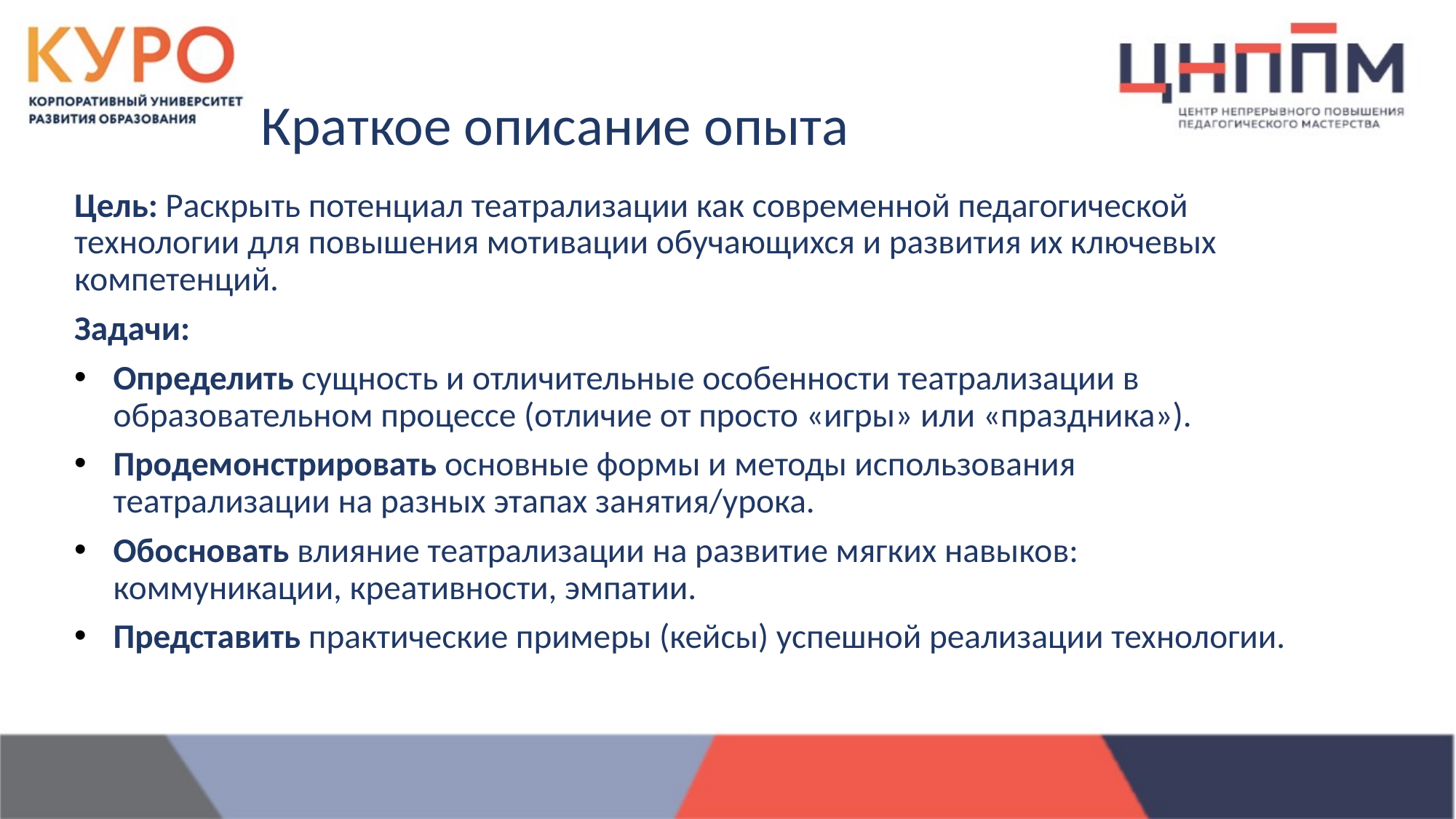

# Краткое описание опыта
Цель: Раскрыть потенциал театрализации как современной педагогической технологии для повышения мотивации обучающихся и развития их ключевых компетенций.
Задачи:
Определить сущность и отличительные особенности театрализации в образовательном процессе (отличие от просто «игры» или «праздника»).
Продемонстрировать основные формы и методы использования театрализации на разных этапах занятия/урока.
Обосновать влияние театрализации на развитие мягких навыков: коммуникации, креативности, эмпатии.
Представить практические примеры (кейсы) успешной реализации технологии.